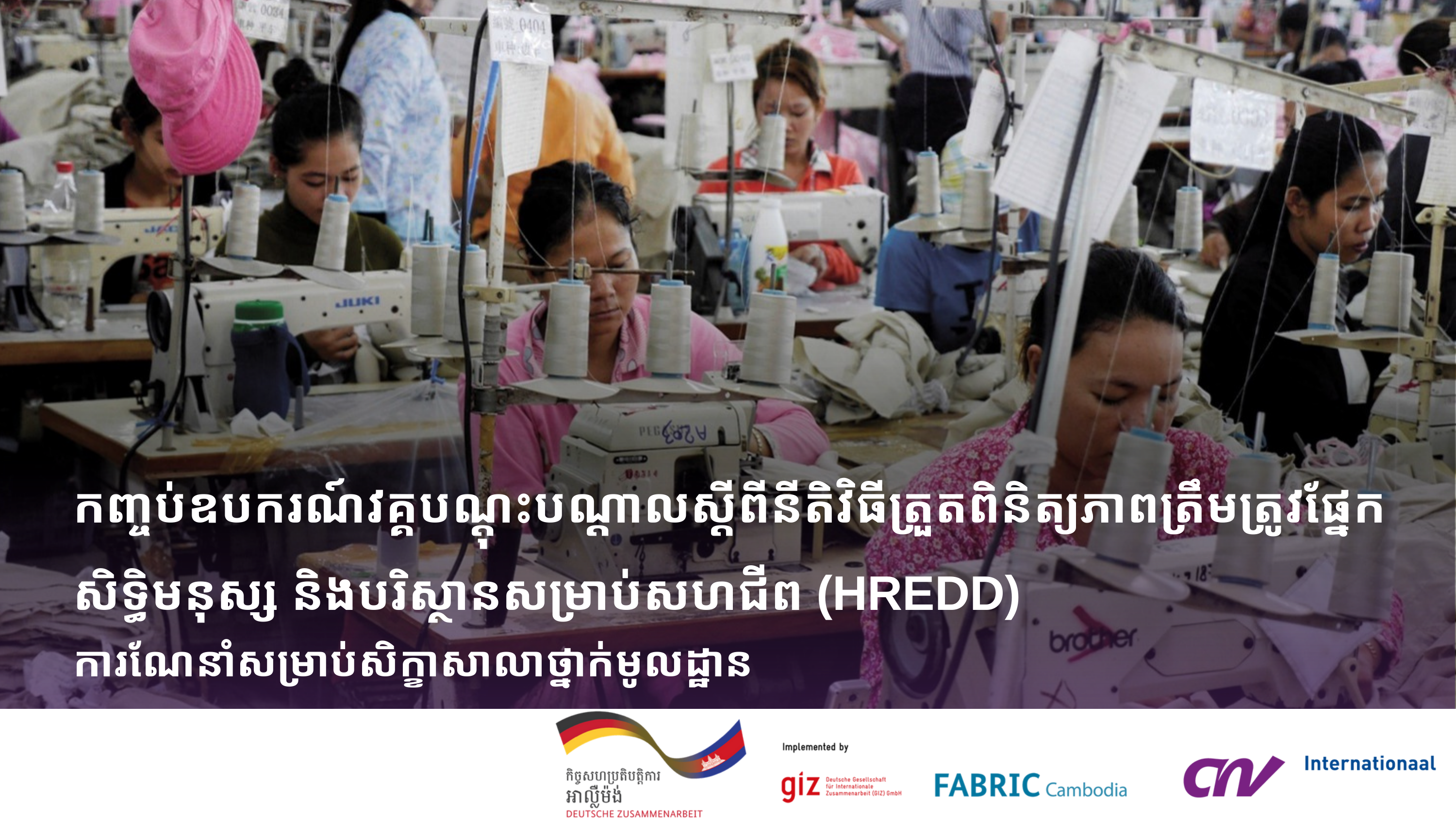

កញ្ចប់ឧបករណ៍វគ្គបណ្ដុះបណ្ដាលស្ដីពីនីតិវិធីត្រួតពិនិត្យភាពត្រឹមត្រូវផ្នែកសិទ្ធិមនុស្ស និងបរិស្ថានសម្រាប់សហជីព (HREDD)
ការណែនាំសម្រាប់សិក្ខាសាលាថ្នាក់មូលដ្ឋាន